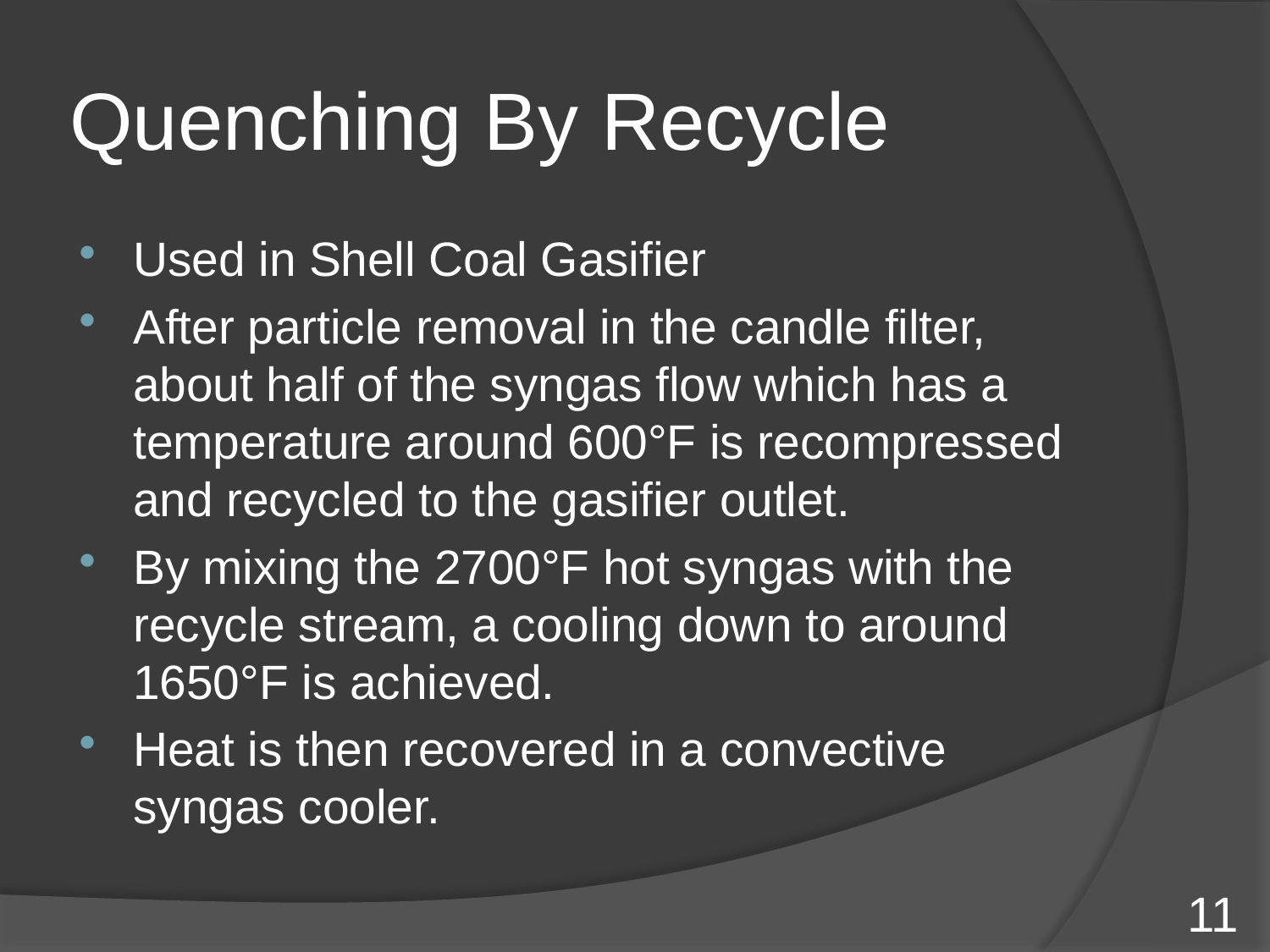

# Quenching By Recycle
Used in Shell Coal Gasifier
After particle removal in the candle filter, about half of the syngas flow which has a temperature around 600°F is recompressed and recycled to the gasifier outlet.
By mixing the 2700°F hot syngas with the
recycle stream, a cooling down to around 1650°F is achieved.
Heat is then recovered in a convective syngas cooler.

11